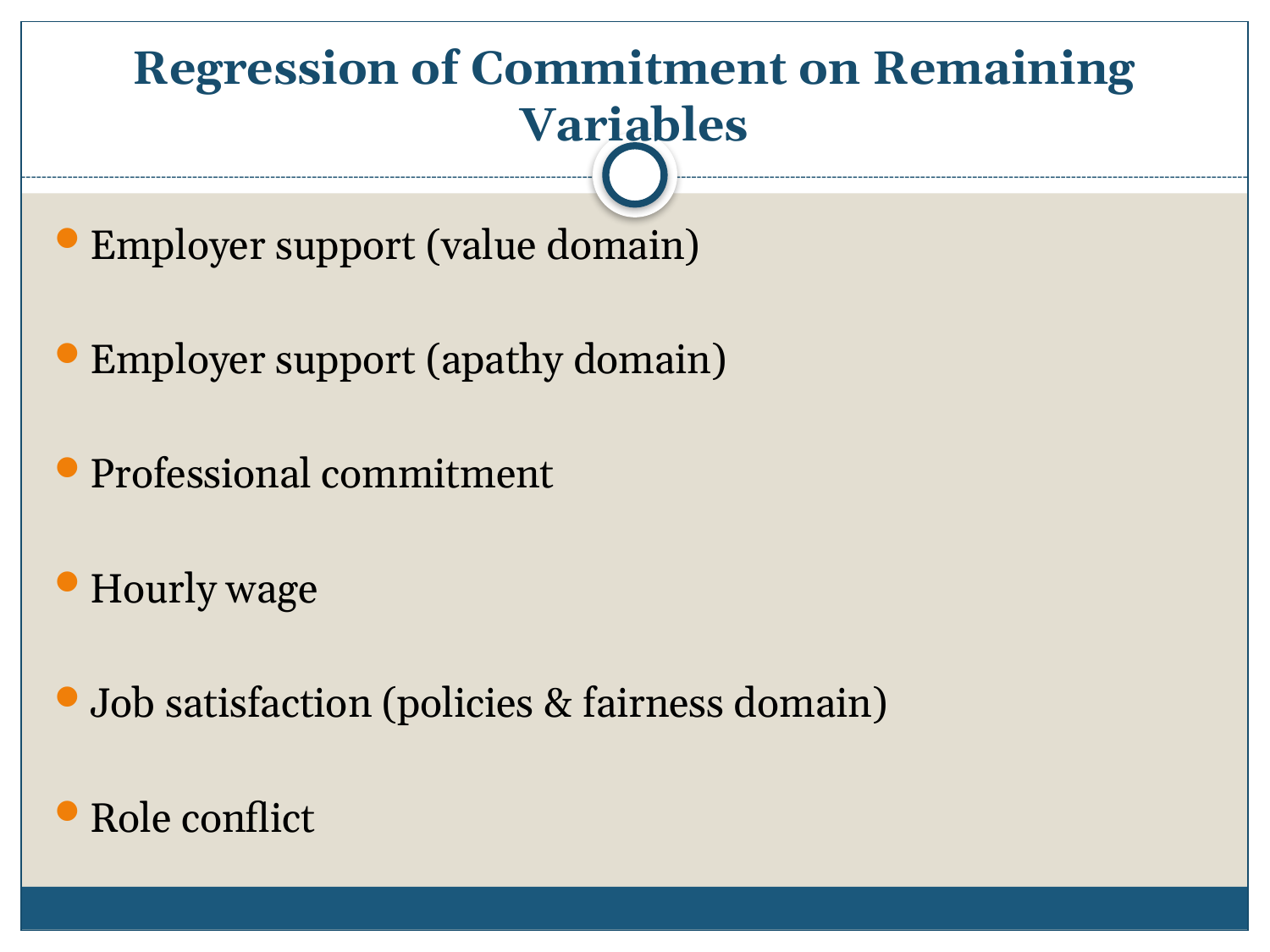

# Regression of Commitment on Remaining Variables
Employer support (value domain)

Employer support (apathy domain)

Professional commitment

Hourly wage

Job satisfaction (policies & fairness domain)

Role conflict